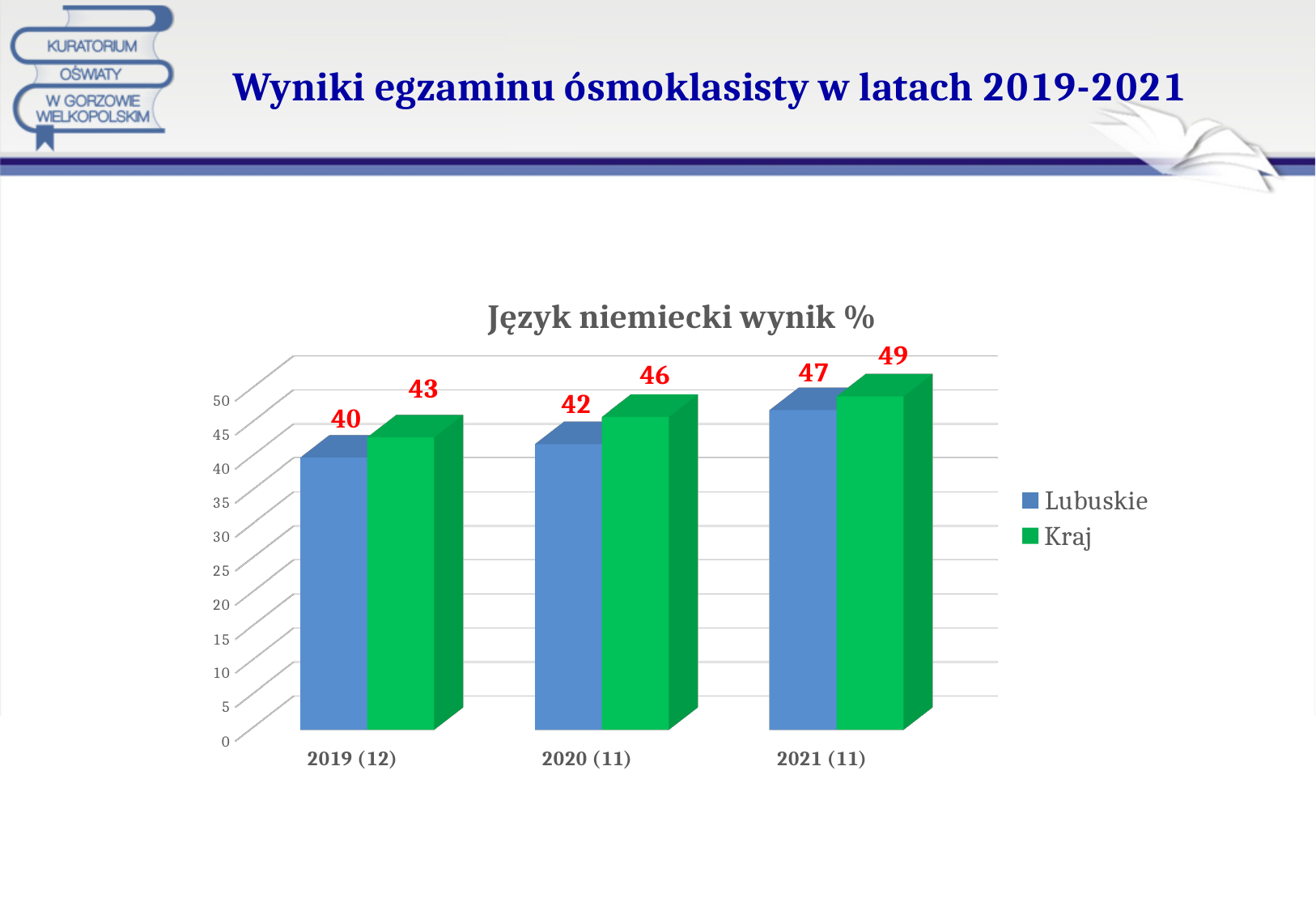

# Wyniki egzaminu ósmoklasisty w latach 2019-2021

[unsupported chart]